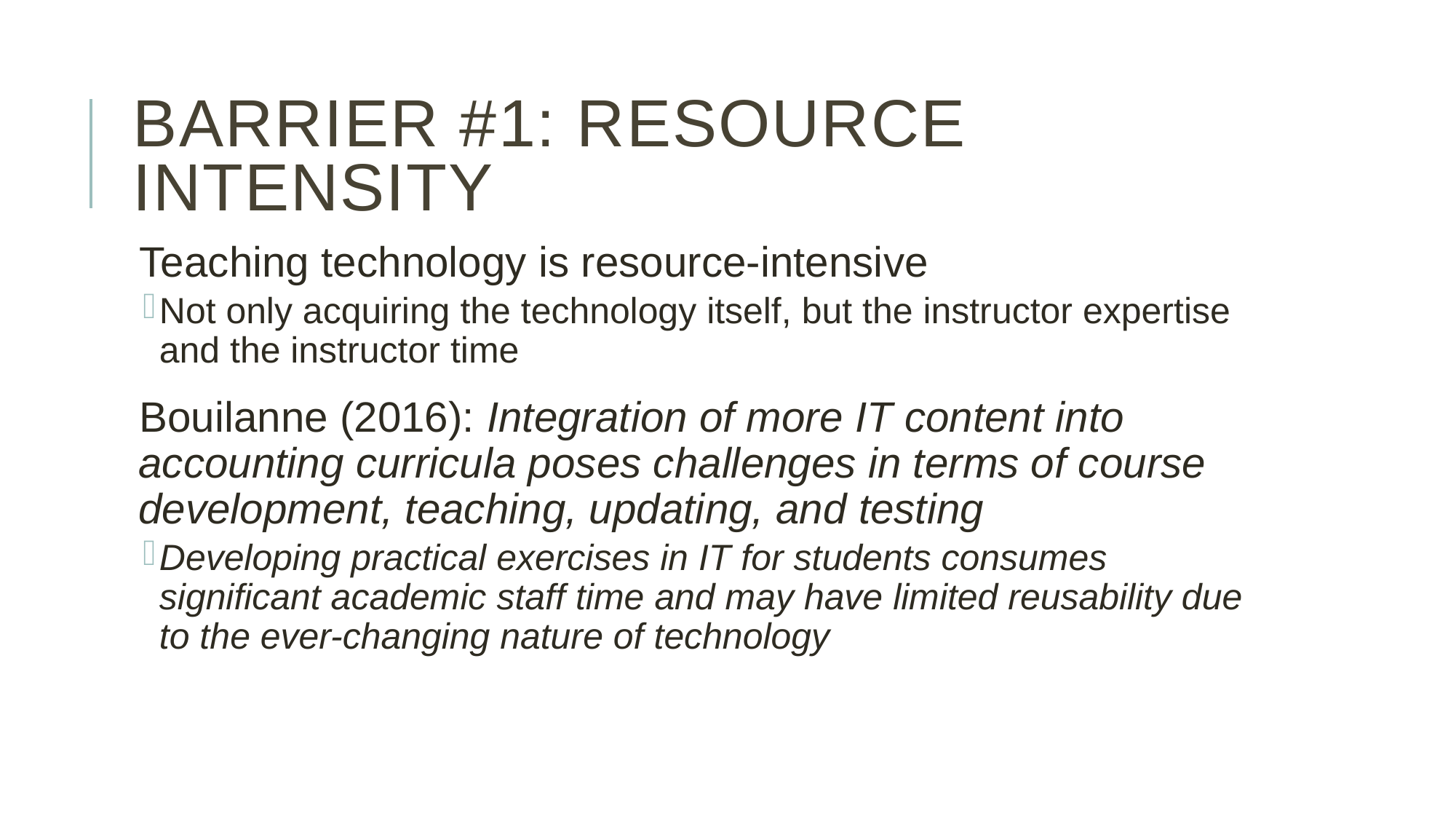

# Barrier #1: Resource Intensity
Teaching technology is resource-intensive
Not only acquiring the technology itself, but the instructor expertise and the instructor time
Bouilanne (2016): Integration of more IT content into accounting curricula poses challenges in terms of course development, teaching, updating, and testing
Developing practical exercises in IT for students consumes significant academic staff time and may have limited reusability due to the ever-changing nature of technology